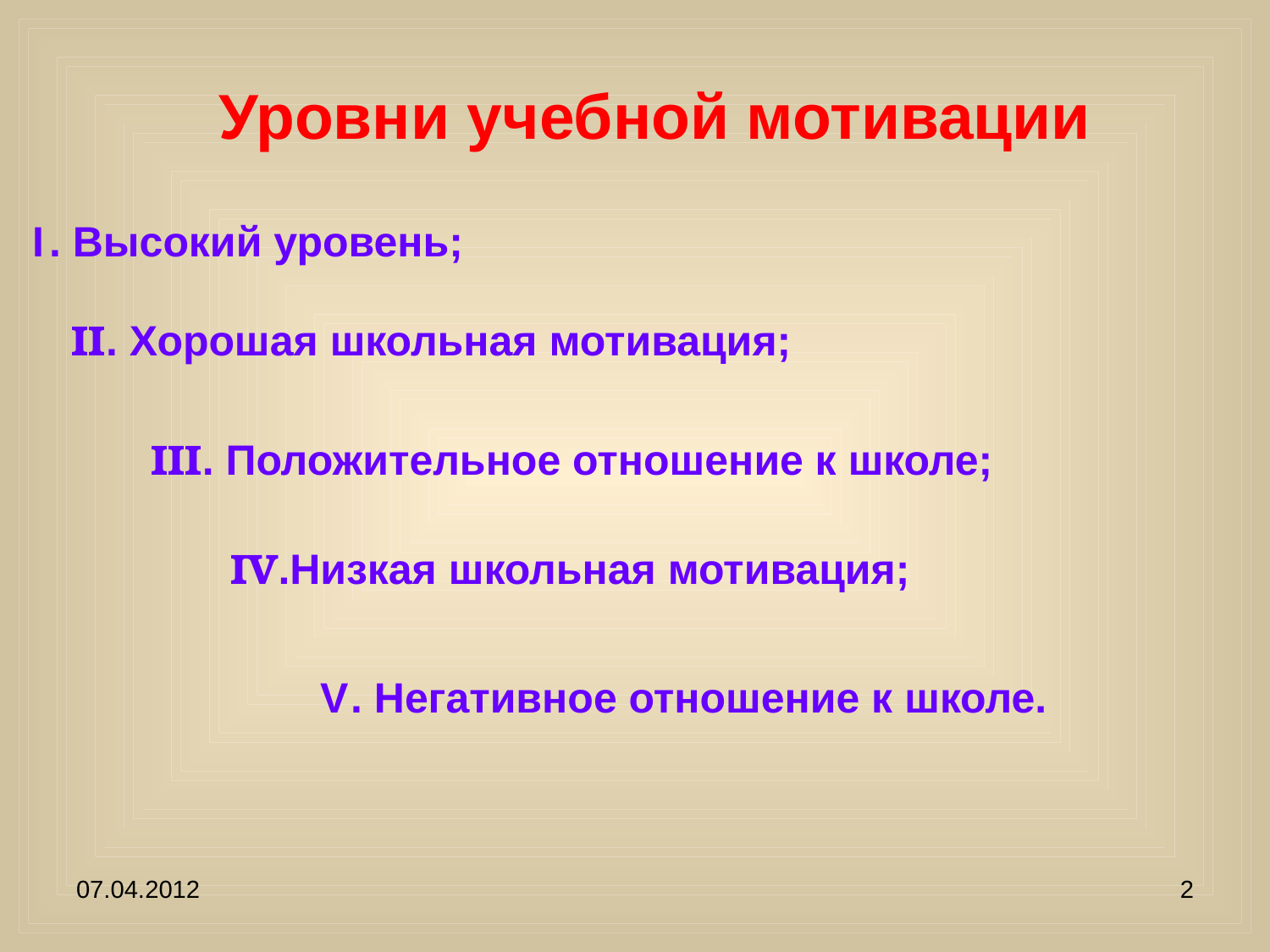

Уровни учебной мотивации
I. Высокий уровень;
II. Хорошая школьная мотивация;
III. Положительное отношение к школе;
IV.Низкая школьная мотивация;
V. Негативное отношение к школе.
07.04.2012
2